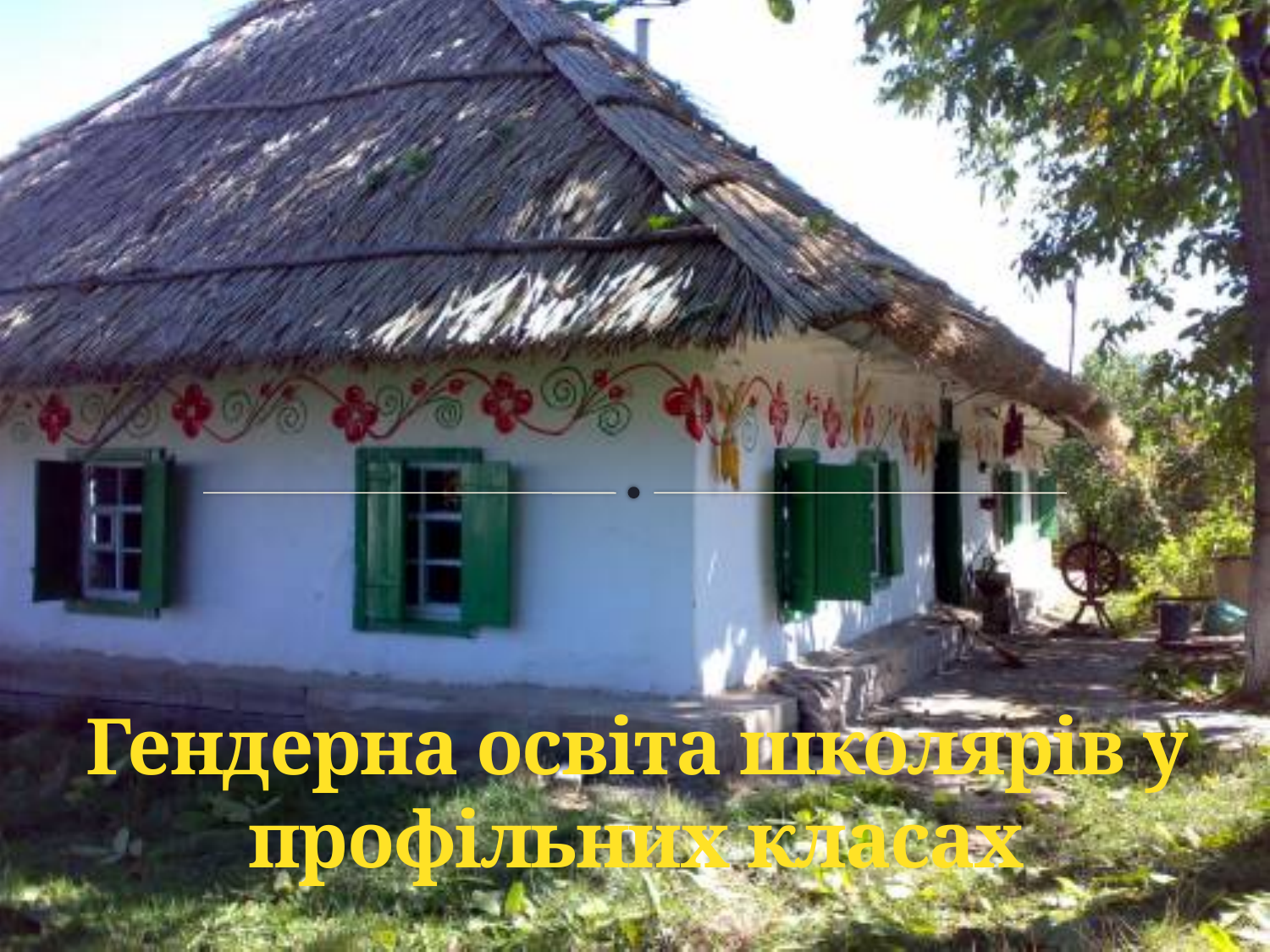

# Гендерна освіта школярів у профільних класах